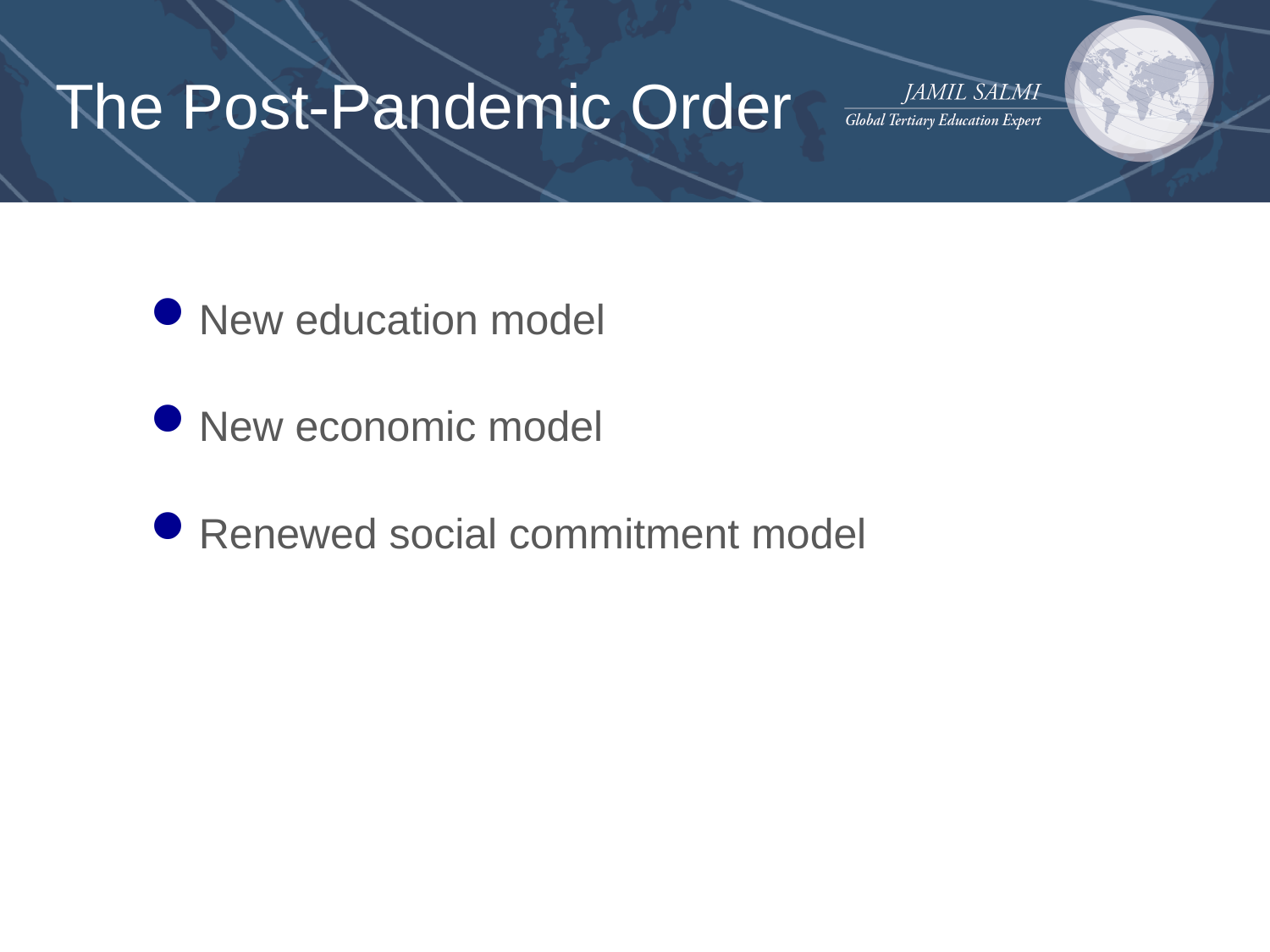

# The Post-Pandemic Order
New education model
New economic model
Renewed social commitment model